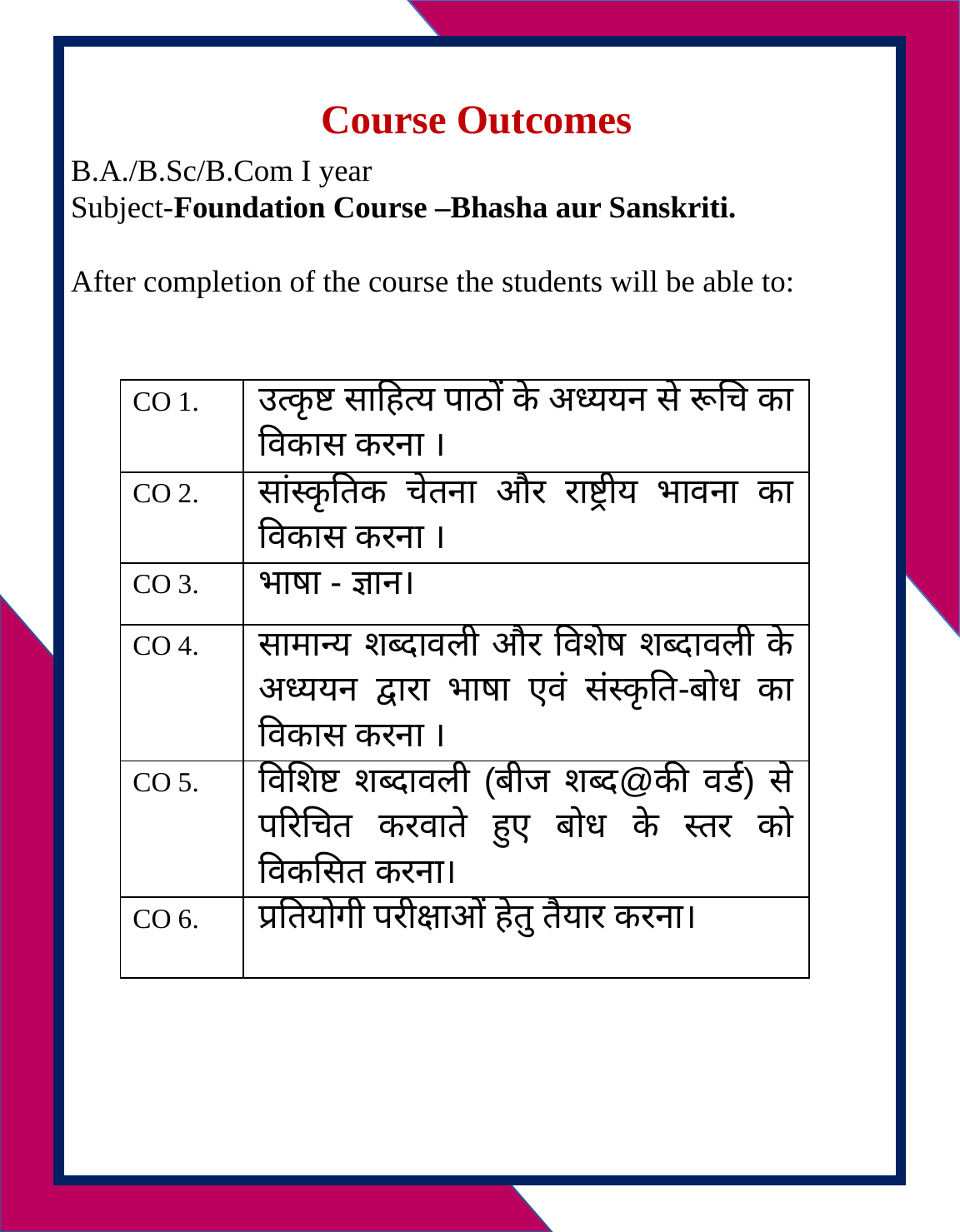

Course Outcomes
B.A./B.Sc/B.Com I year
Subject-Foundation Course –Bhasha aur Sanskriti.

After completion of the course the students will be able to:

| CO 1. | उत्कृष्ट साहित्य पाठों के अध्ययन से रूचि का विकास करना । |
| --- | --- |
| CO 2. | सांस्कृतिक चेतना और राष्ट्रीय भावना का विकास करना । |
| CO 3. | भाषा - ज्ञान। |
| CO 4. | सामान्य शब्दावली और विशेष शब्दावली के अध्ययन द्वारा भाषा एवं संस्कृति-बोध का विकास करना । |
| CO 5. | विशिष्ट शब्दावली (बीज शब्द@की वर्ड) से परिचित करवाते हुए बोध के स्तर को विकसित करना। |
| CO 6. | प्रतियोगी परीक्षाओं हेतु तैयार करना। |